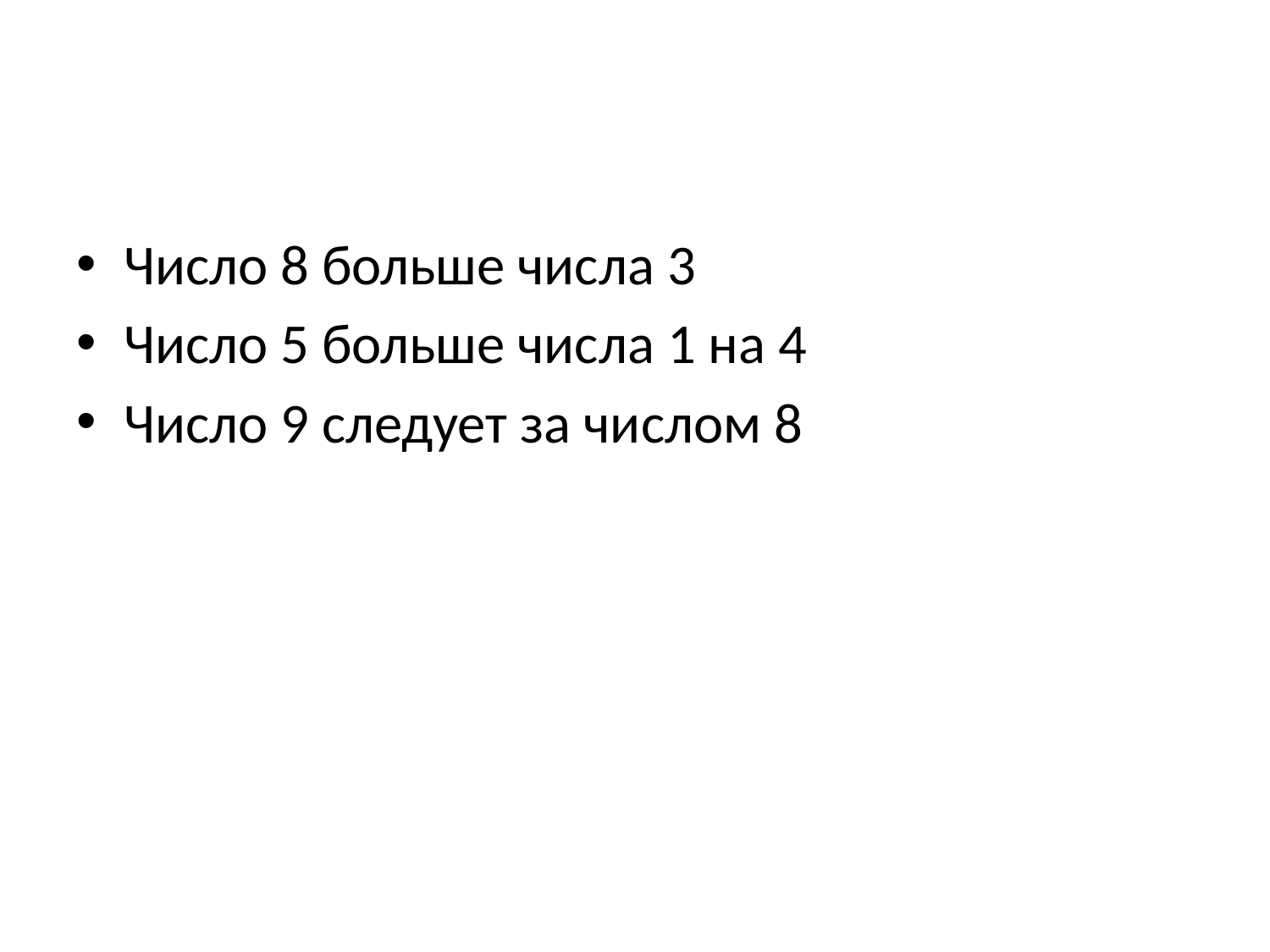

#
Число 8 больше числа 3
Число 5 больше числа 1 на 4
Число 9 следует за числом 8